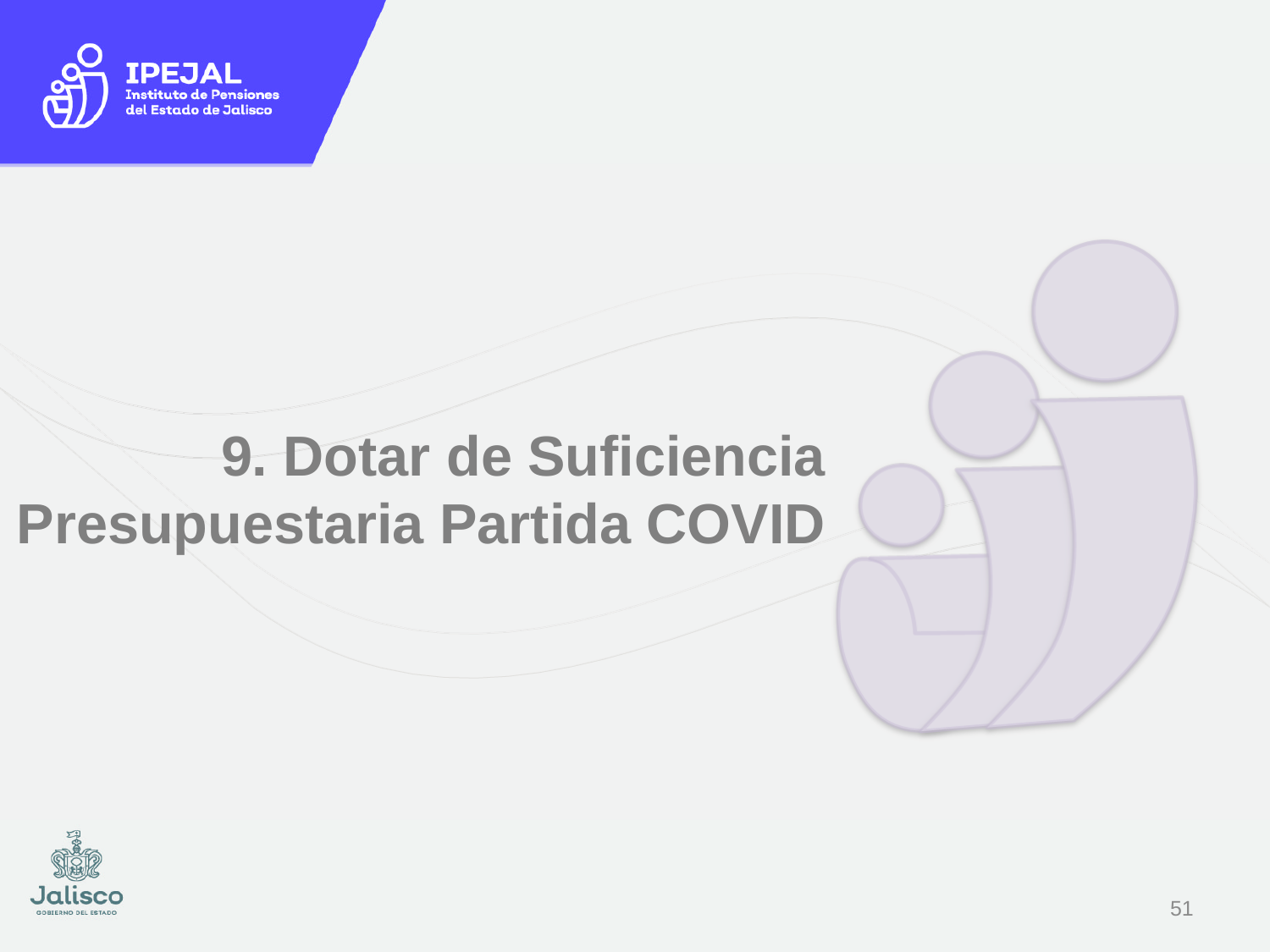

9. Dotar de Suficiencia Presupuestaria Partida COVID
51